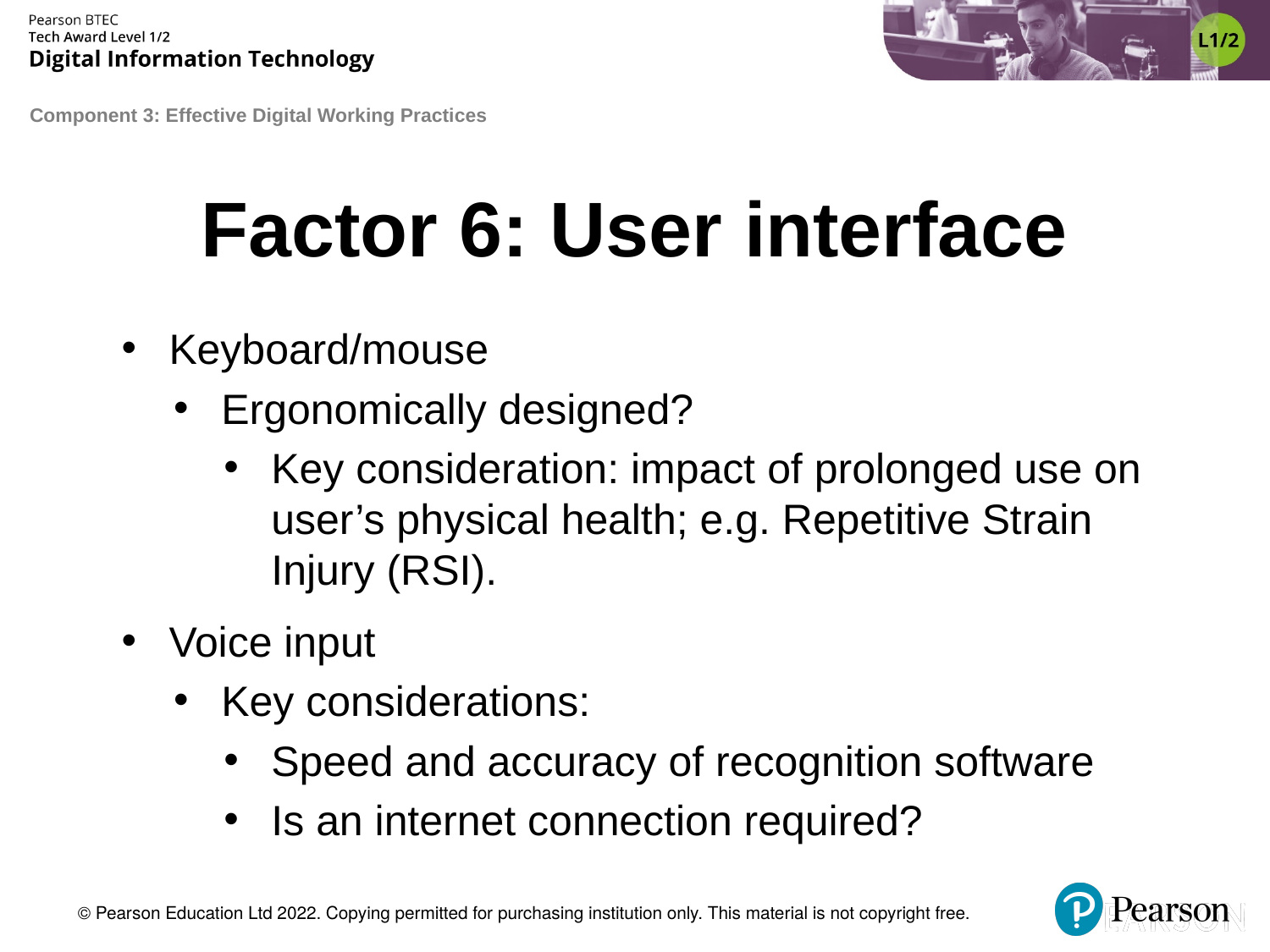

# Factor 6: User interface
Keyboard/mouse
Ergonomically designed?
Key consideration: impact of prolonged use on user’s physical health; e.g. Repetitive Strain Injury (RSI).
Voice input
Key considerations:
Speed and accuracy of recognition software
Is an internet connection required?
© Pearson Education Ltd 2022. Copying permitted for purchasing institution only. This material is not copyright free.